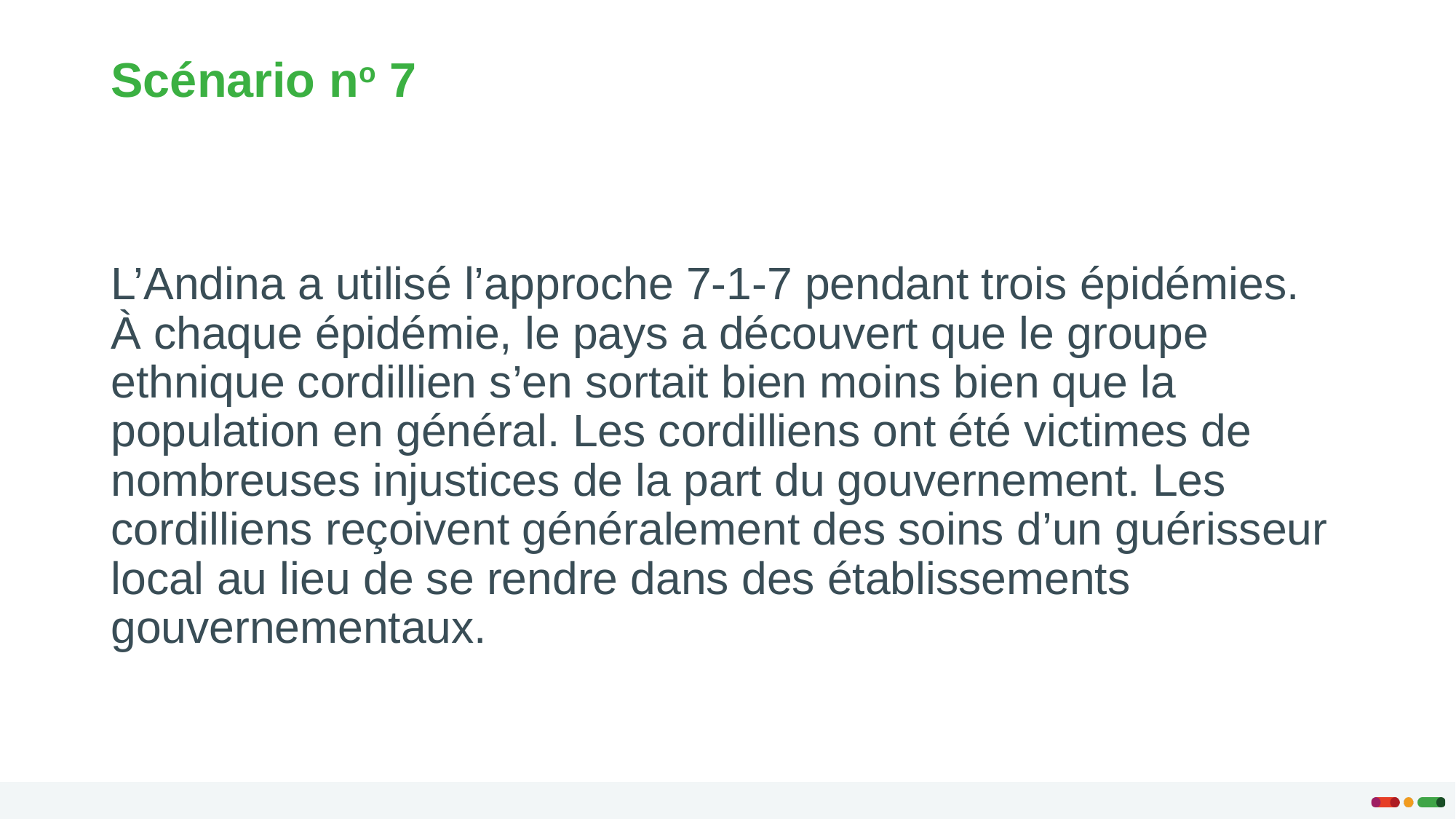

# Scénario no 7
L’Andina a utilisé l’approche 7-1-7 pendant trois épidémies.
À chaque épidémie, le pays a découvert que le groupe ethnique cordillien s’en sortait bien moins bien que la population en général. Les cordilliens ont été victimes de nombreuses injustices de la part du gouvernement. Les cordilliens reçoivent généralement des soins d’un guérisseur local au lieu de se rendre dans des établissements gouvernementaux.